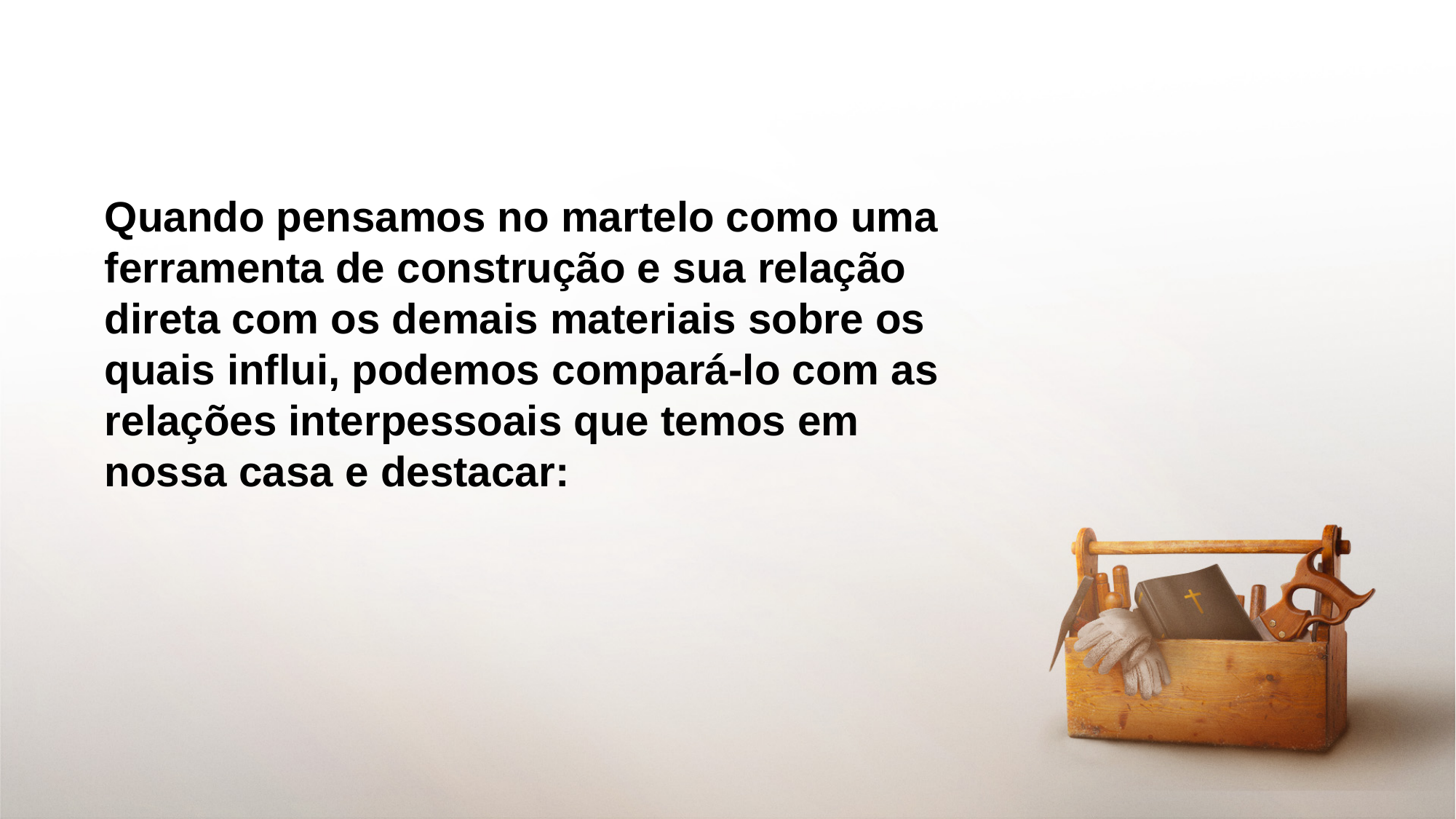

Quando pensamos no martelo como uma ferramenta de construção e sua relação direta com os demais materiais sobre os quais influi, podemos compará-lo com as relações interpessoais que temos em nossa casa e destacar: